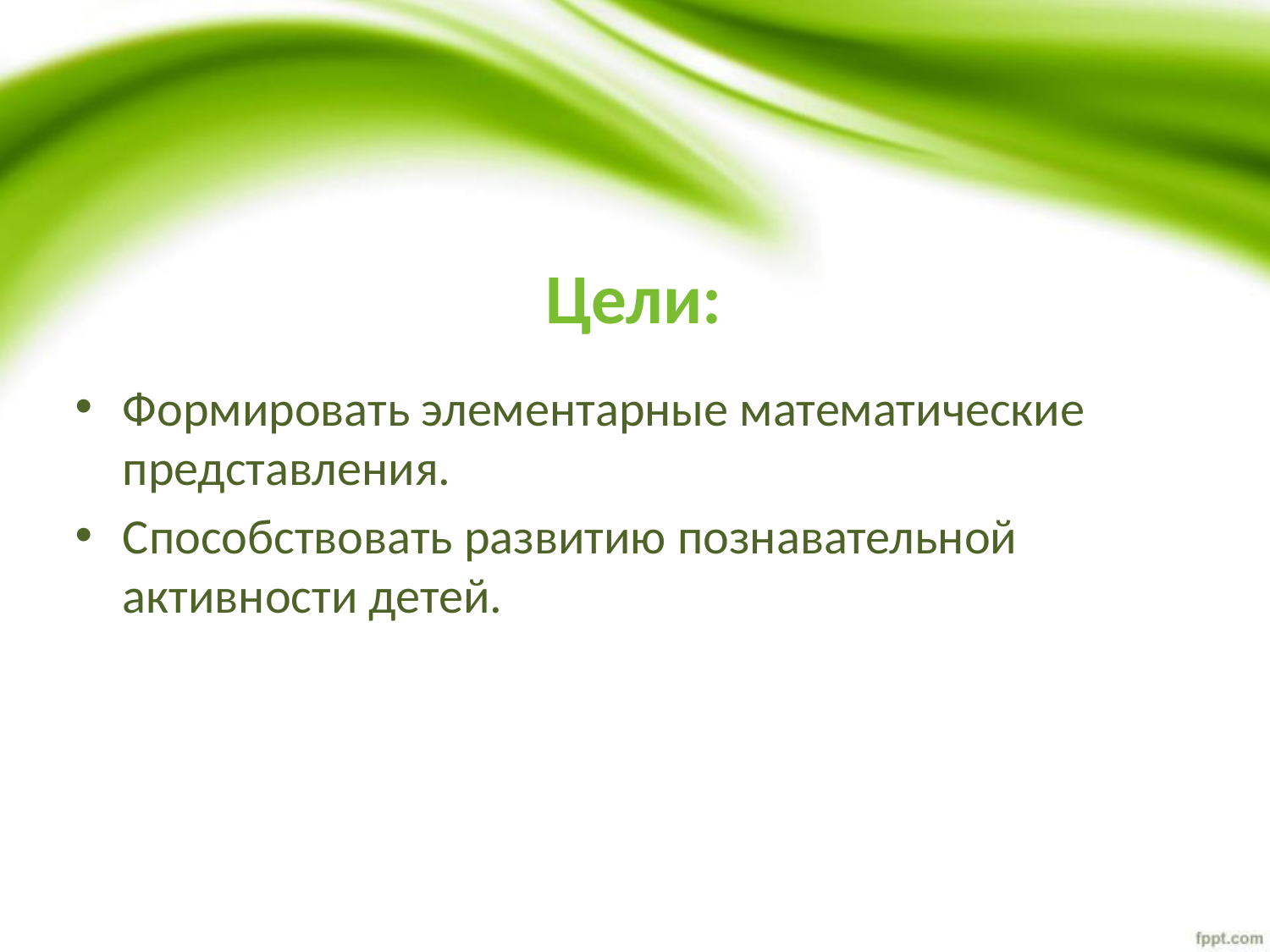

# Цели:
Формировать элементарные математические представления.
Способствовать развитию познавательной активности детей.